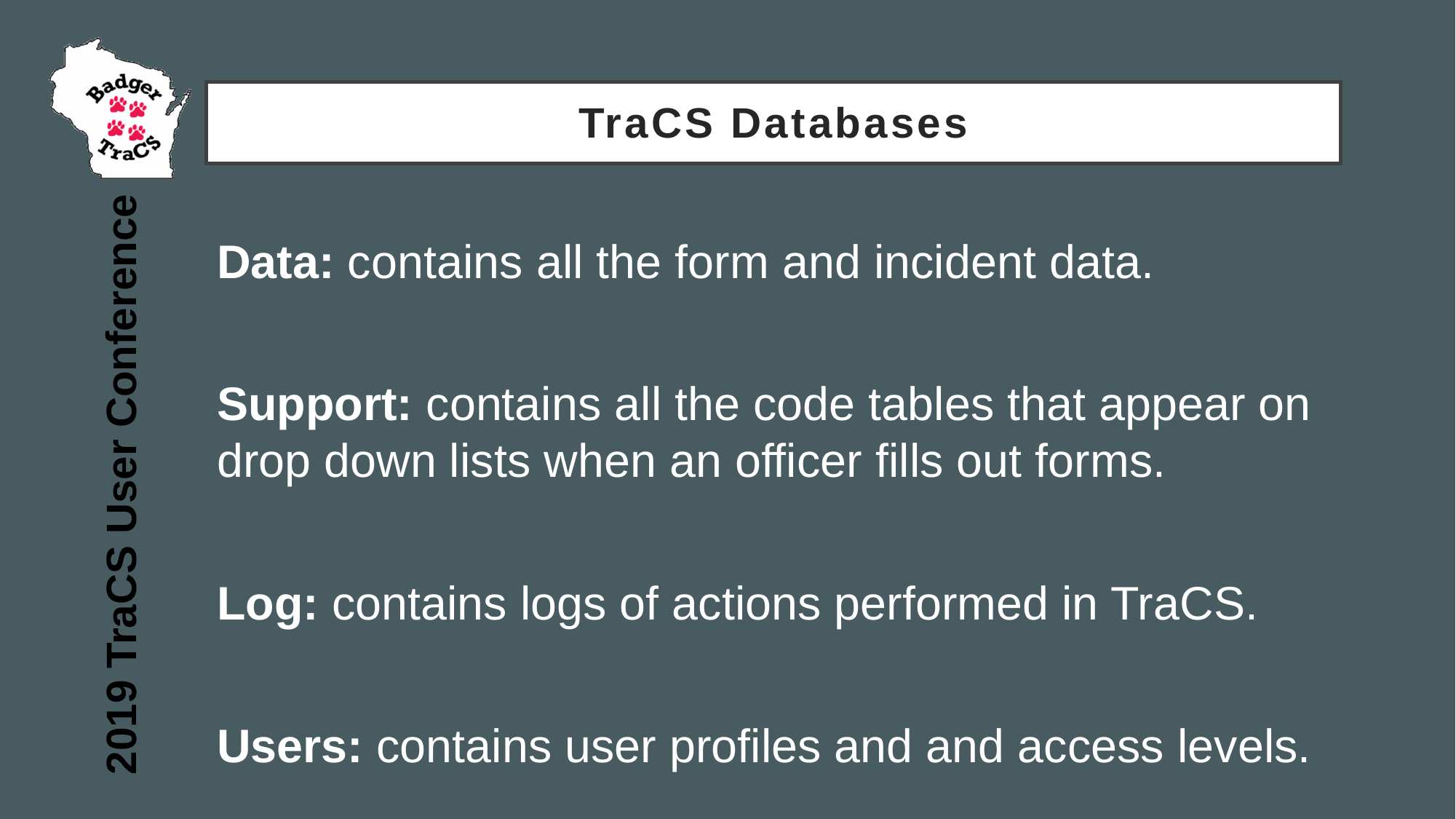

# TraCS Databases

Data: contains all the form and incident data.

Support: contains all the code tables that appear on drop down lists when an officer fills out forms.

Log: contains logs of actions performed in TraCS.

Users: contains user profiles and and access levels.